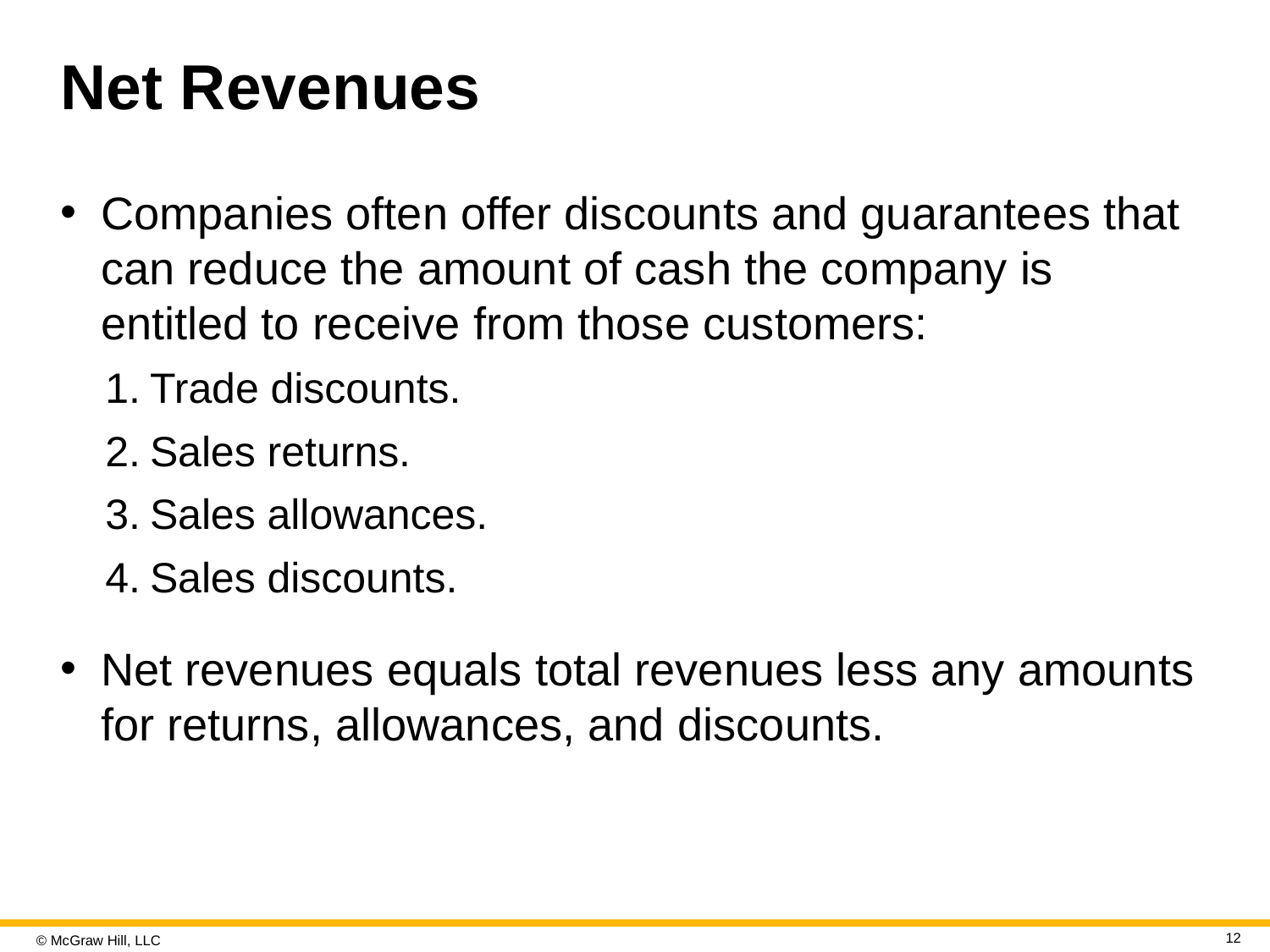

# Net Revenues
Companies often offer discounts and guarantees that can reduce the amount of cash the company is entitled to receive from those customers:
Trade discounts.
Sales returns.
Sales allowances.
Sales discounts.
Net revenues equals total revenues less any amounts for returns, allowances, and discounts.
12